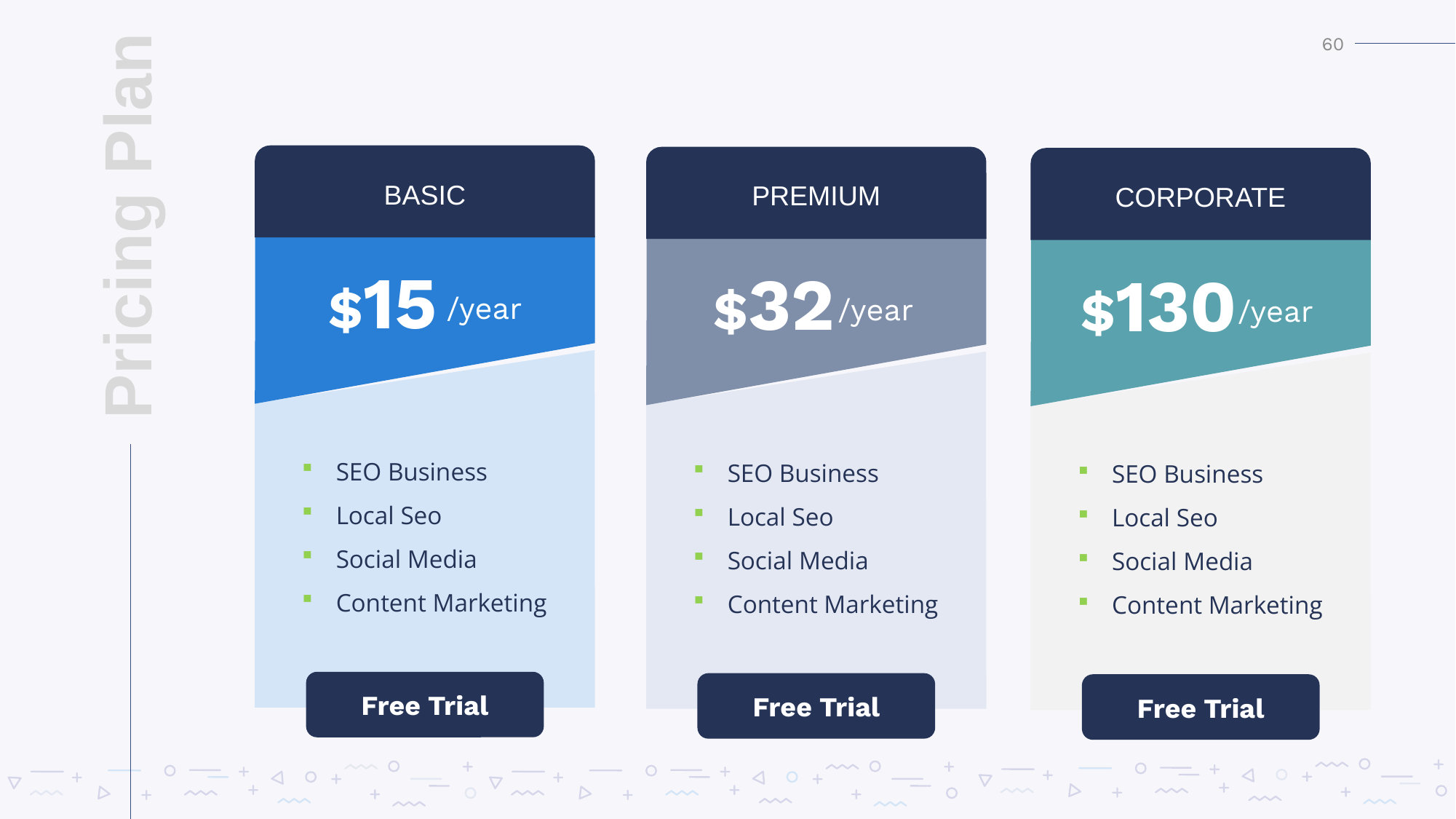

60
BASIC

$15
/year

SEO Business
Local Seo
Social Media
Content Marketing
Free Trial
PREMIUM

$32
/year

SEO Business
Local Seo
Social Media
Content Marketing
Free Trial
CORPORATE

$130
/year

SEO Business
Local Seo
Social Media
Content Marketing
Free Trial
Pricing Plan